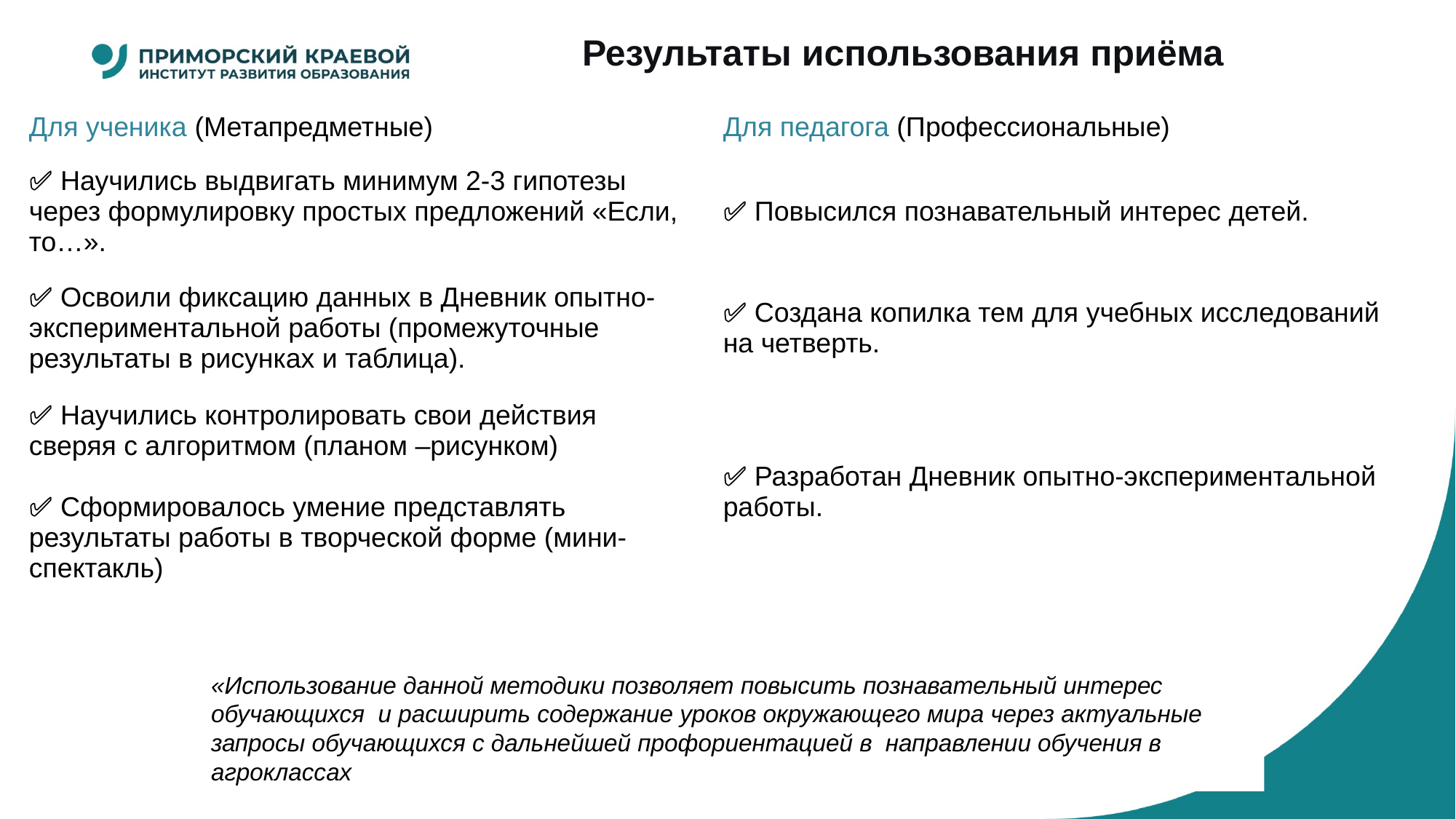

# Результаты использования приёма
| Для ученика (Метапредметные) | Для педагога (Профессиональные) |
| --- | --- |
| ✅ Научились выдвигать минимум 2-3 гипотезы через формулировку простых предложений «Если, то…». | ✅ Повысился познавательный интерес детей. |
| ✅ Освоили фиксацию данных в Дневник опытно-экспериментальной работы (промежуточные результаты в рисунках и таблица). | ✅ Создана копилка тем для учебных исследований на четверть. |
| ✅ Научились контролировать свои действия сверяя с алгоритмом (планом –рисунком) ✅ Сформировалось умение представлять результаты работы в творческой форме (мини-спектакль) | ✅ Разработан Дневник опытно-экспериментальной работы. |
«Использование данной методики позволяет повысить познавательный интерес обучающихся  и расширить содержание уроков окружающего мира через актуальные запросы обучающихся с дальнейшей профориентацией в  направлении обучения в агроклассах